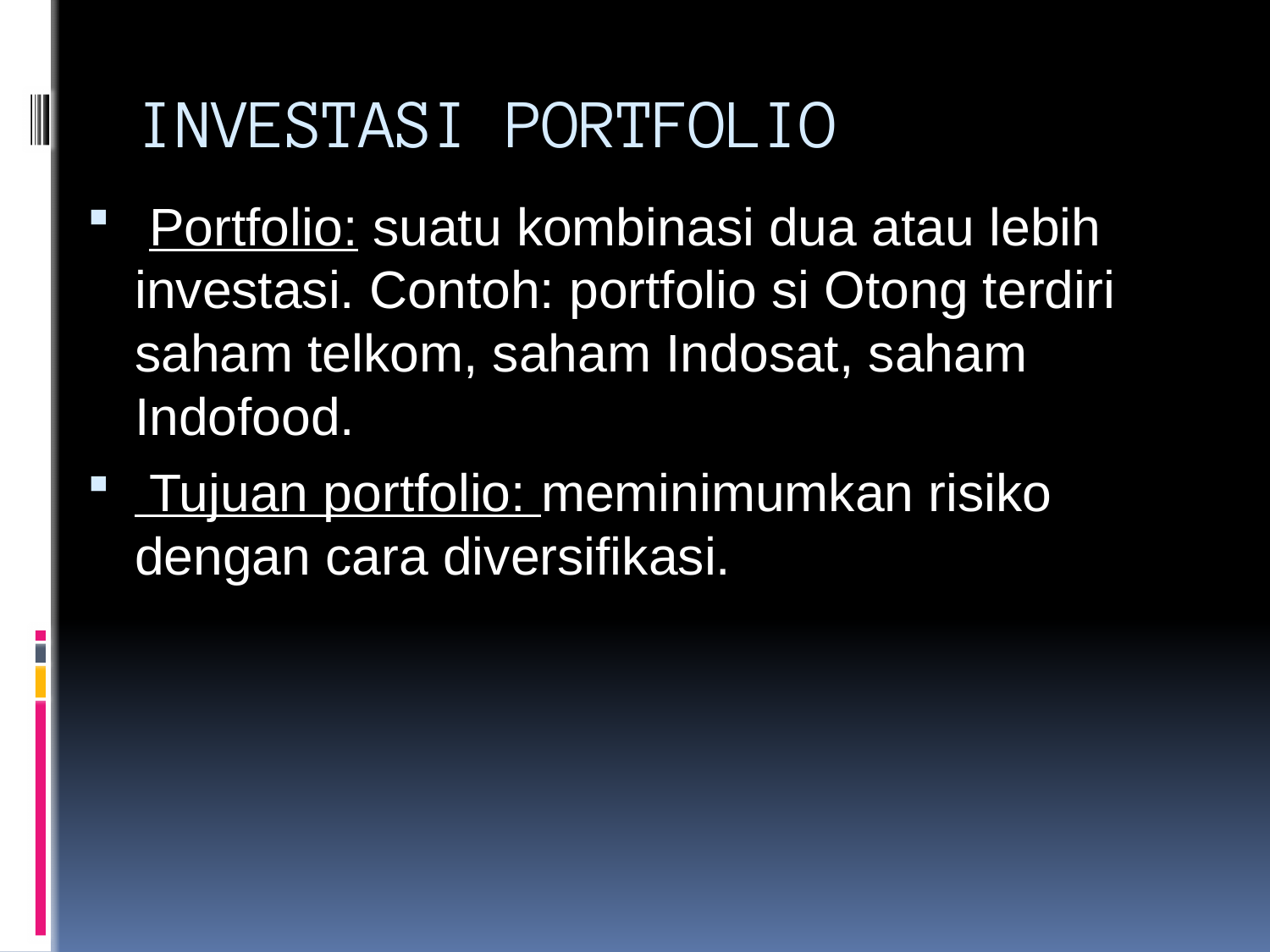

# INVESTASI PORTFOLIO
 Portfolio: suatu kombinasi dua atau lebih investasi. Contoh: portfolio si Otong terdiri saham telkom, saham Indosat, saham Indofood.
 Tujuan portfolio: meminimumkan risiko dengan cara diversifikasi.